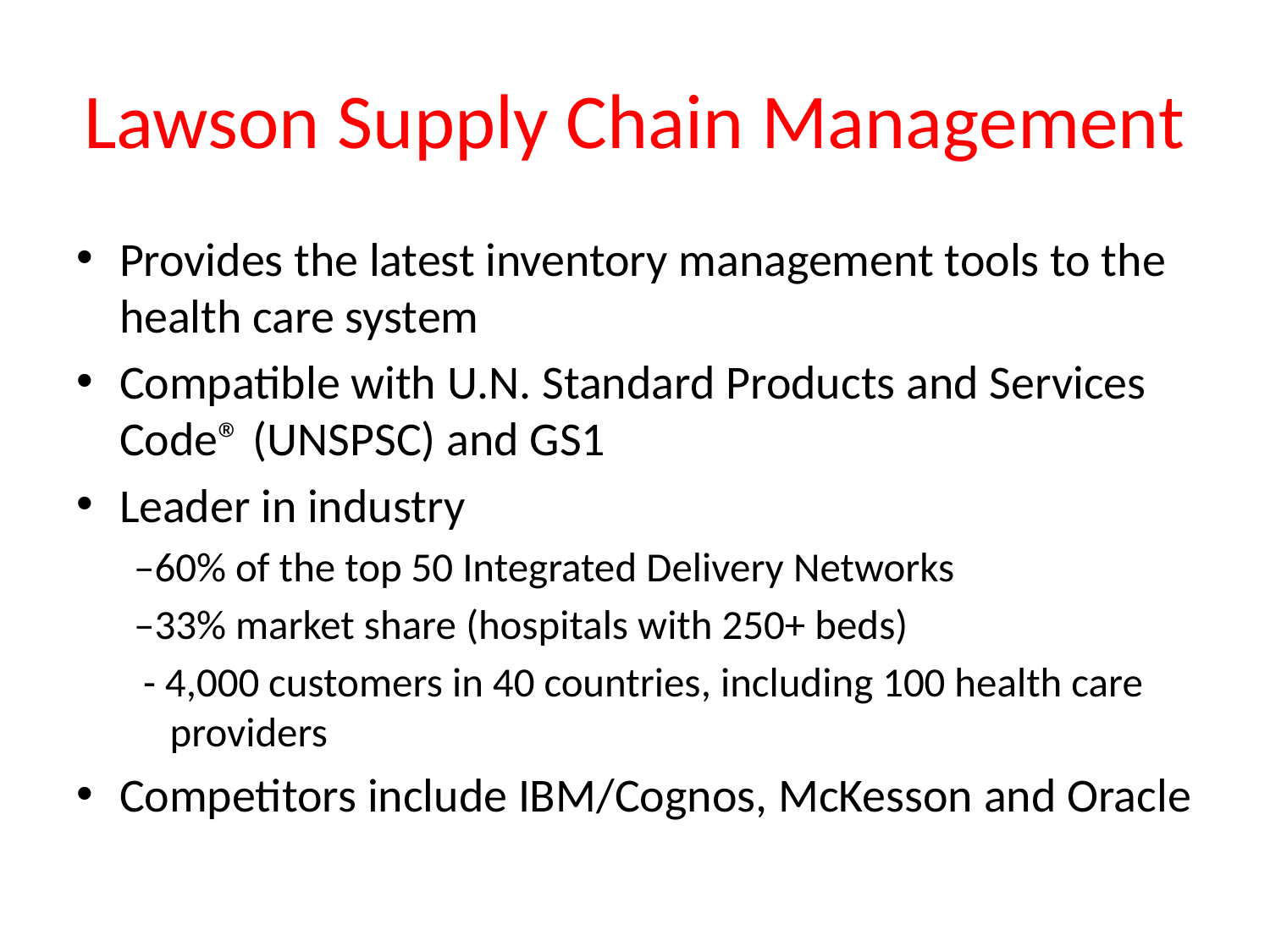

# Lawson Supply Chain Management
Provides the latest inventory management tools to the health care system
Compatible with U.N. Standard Products and Services Code® (UNSPSC) and GS1
Leader in industry
–60% of the top 50 Integrated Delivery Networks
–33% market share (hospitals with 250+ beds)
 - 4,000 customers in 40 countries, including 100 health care providers
Competitors include IBM/Cognos, McKesson and Oracle